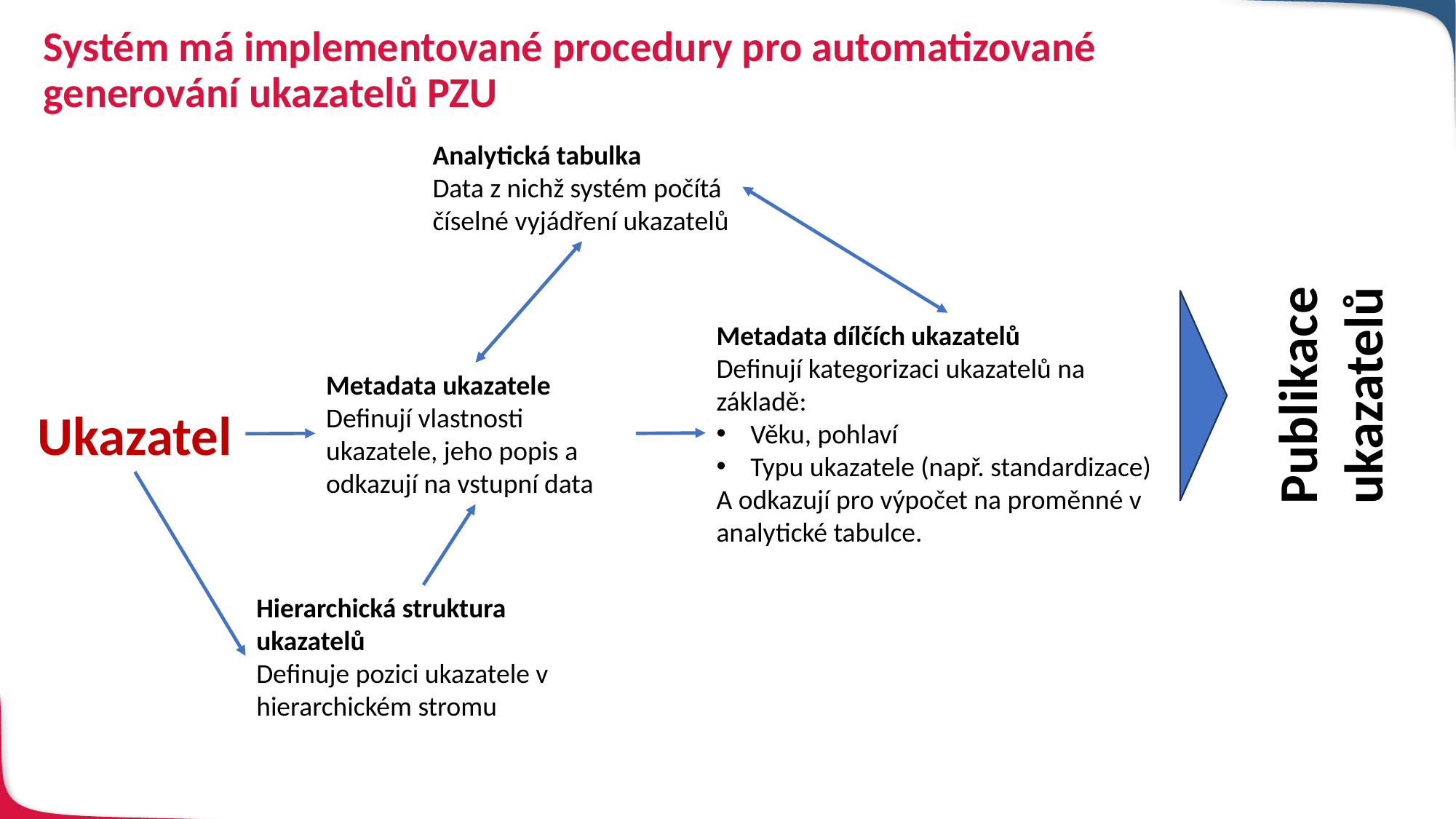

# Systém má implementované procedury pro automatizované generování ukazatelů PZU
Analytická tabulka
Data z nichž systém počítá číselné vyjádření ukazatelů

Metadata dílčích ukazatelů
Definují kategorizaci ukazatelů na základě:
Věku, pohlaví
Typu ukazatele (např. standardizace)
A odkazují pro výpočet na proměnné v analytické tabulce.
Publikace ukazatelů
Metadata ukazatele
Definují vlastnosti ukazatele, jeho popis a odkazují na vstupní data
Ukazatel
Hierarchická struktura ukazatelů
Definuje pozici ukazatele v hierarchickém stromu